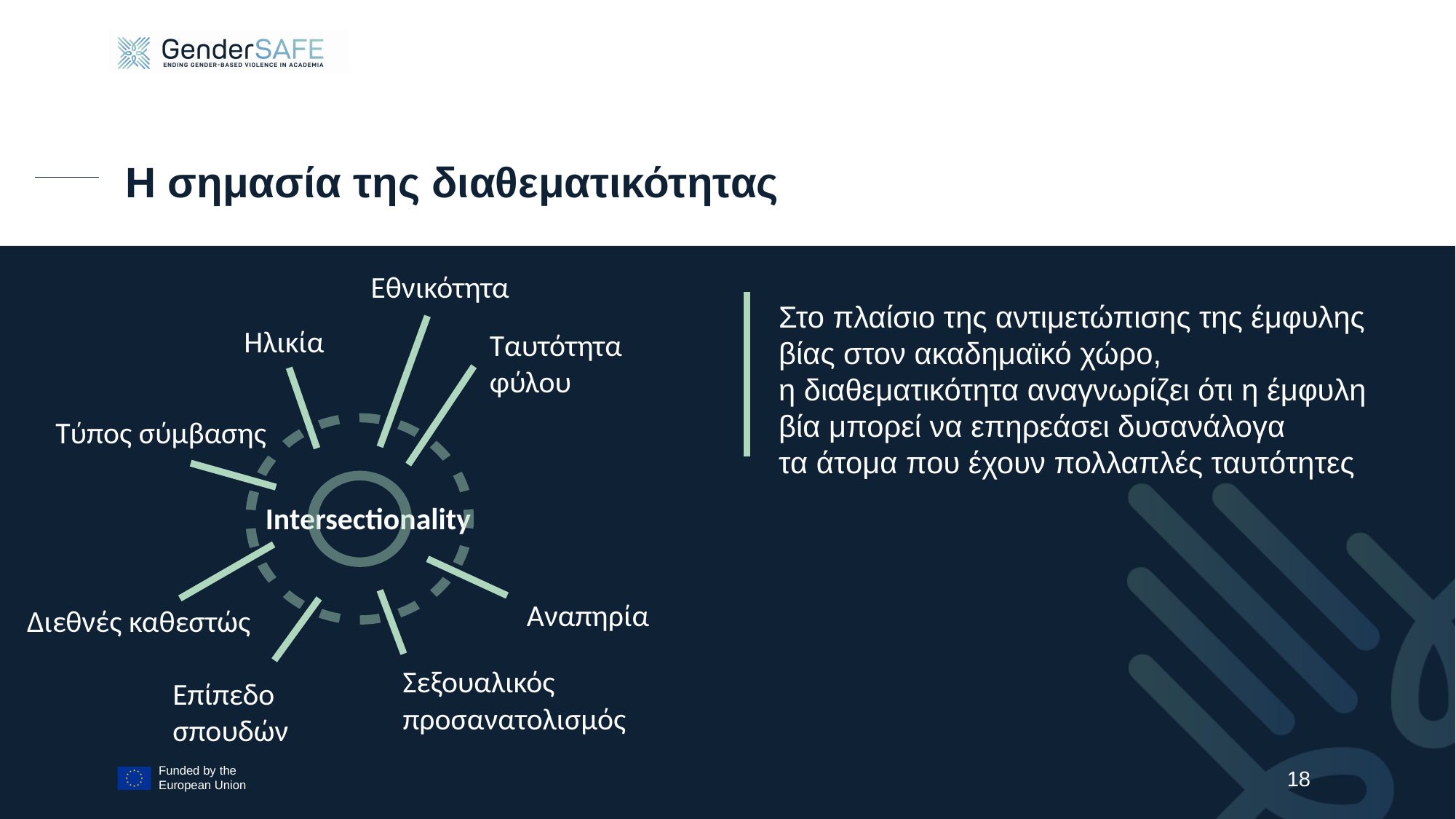

# Η σημασία της διαθεματικότητας

Εθνικότητα
Στο πλαίσιο της αντιμετώπισης της έμφυλης βίας στον ακαδημαϊκό χώρο, η διαθεματικότητα αναγνωρίζει ότι η έμφυλη βία μπορεί να επηρεάσει δυσανάλογα τα άτομα που έχουν πολλαπλές ταυτότητες

Ηλικία
Ταυτότητα φύλου
Τύπος σύμβασης

Intersectionality
Αναπηρία
Διεθνές καθεστώς
Σεξουαλικός προσανατολισμός
Επίπεδο
σπουδών